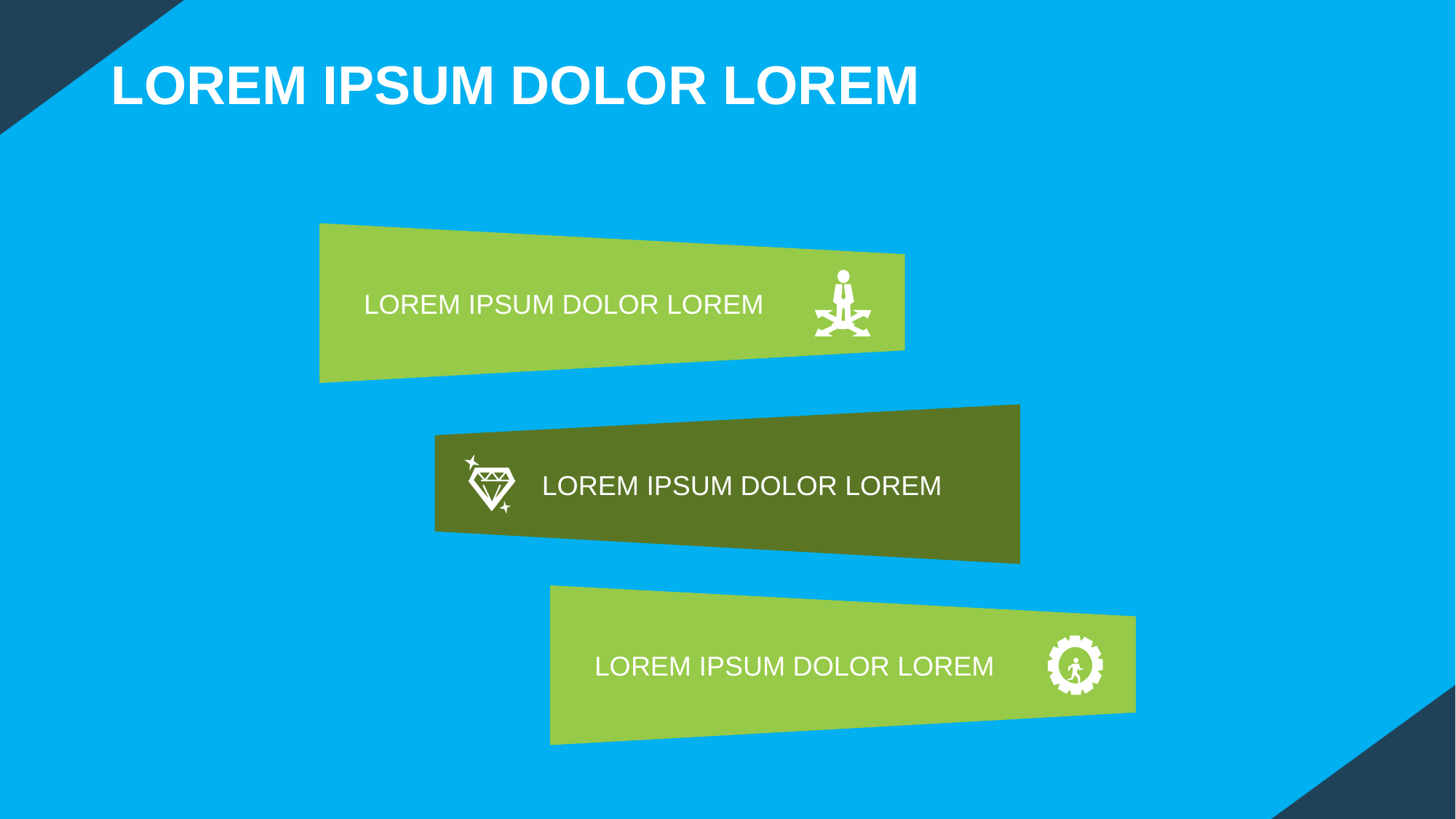

LOREM IPSUM DOLOR LOREM
LOREM IPSUM DOLOR LOREM

LOREM IPSUM DOLOR LOREM

LOREM IPSUM DOLOR LOREM